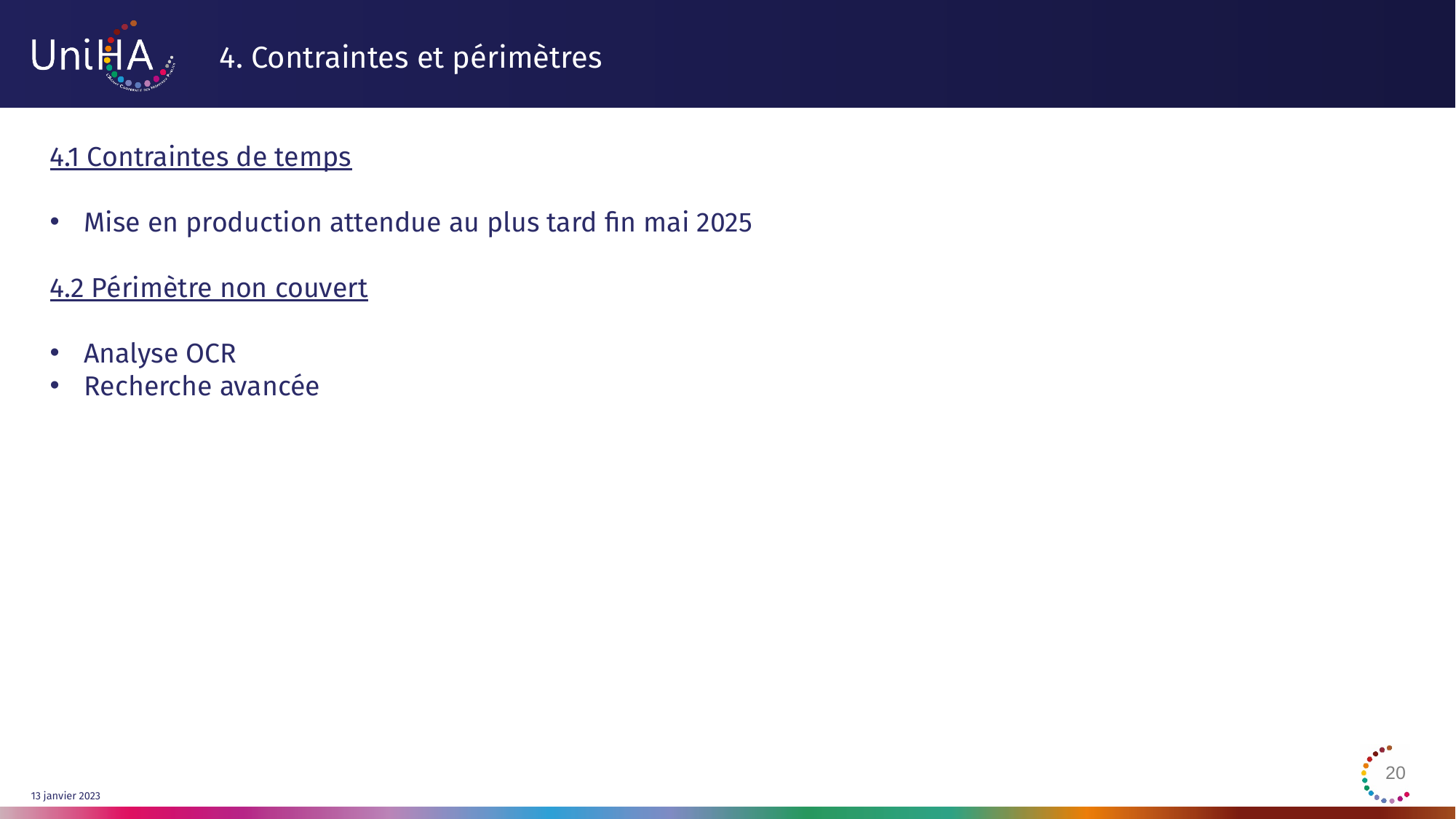

# 4. Contraintes et périmètres
4.1 Contraintes de temps

Mise en production attendue au plus tard fin mai 2025

4.2 Périmètre non couvert
Analyse OCR
Recherche avancée